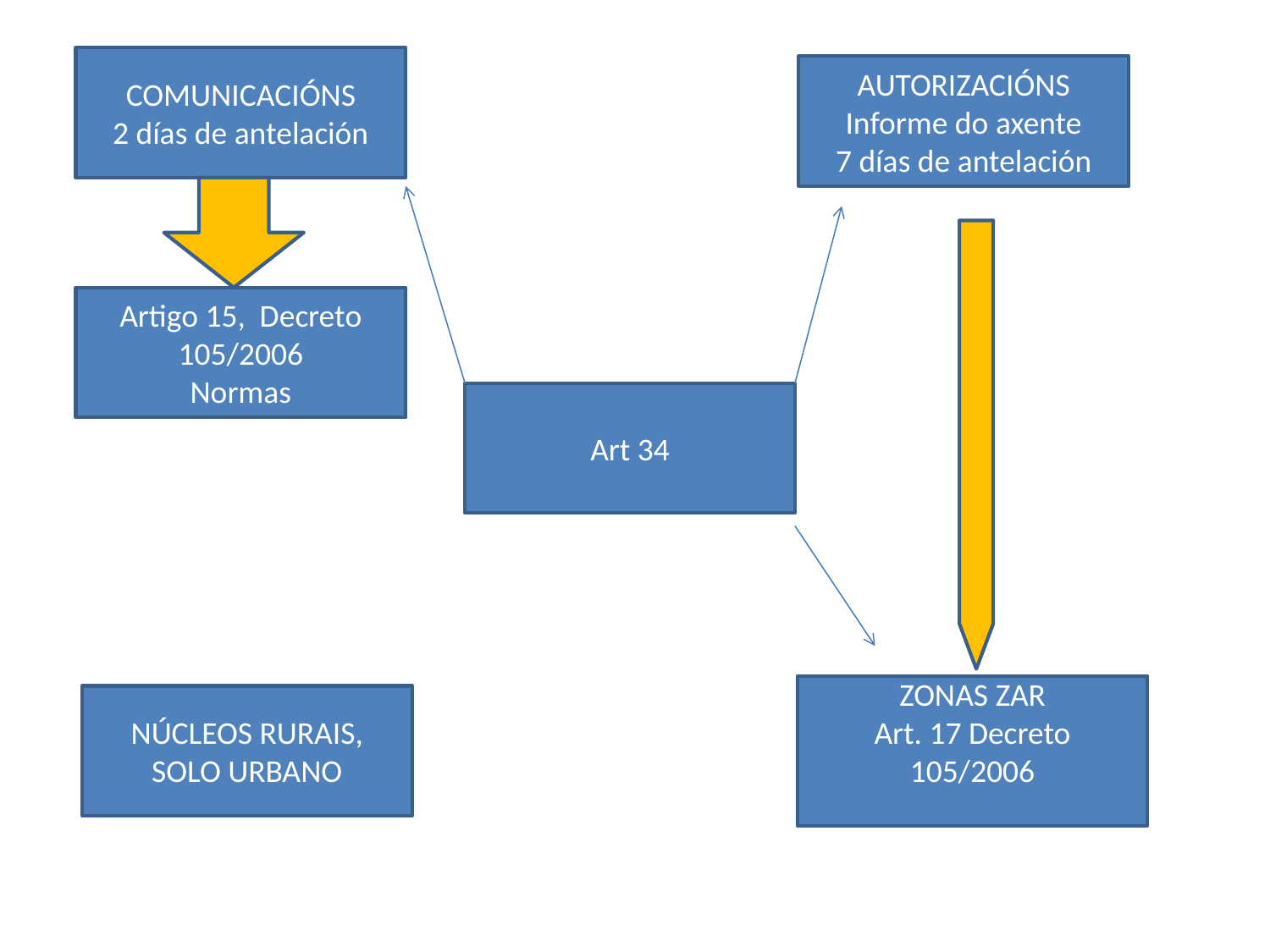

COMUNICACIÓNS
2 días de antelación
AUTORIZACIÓNS
Informe do axente
7 días de antelación

Artigo 15,  Decreto 105/2006
Normas
Art 34

ZONAS ZAR
Art. 17 Decreto 105/2006

NÚCLEOS RURAIS, SOLO URBANO